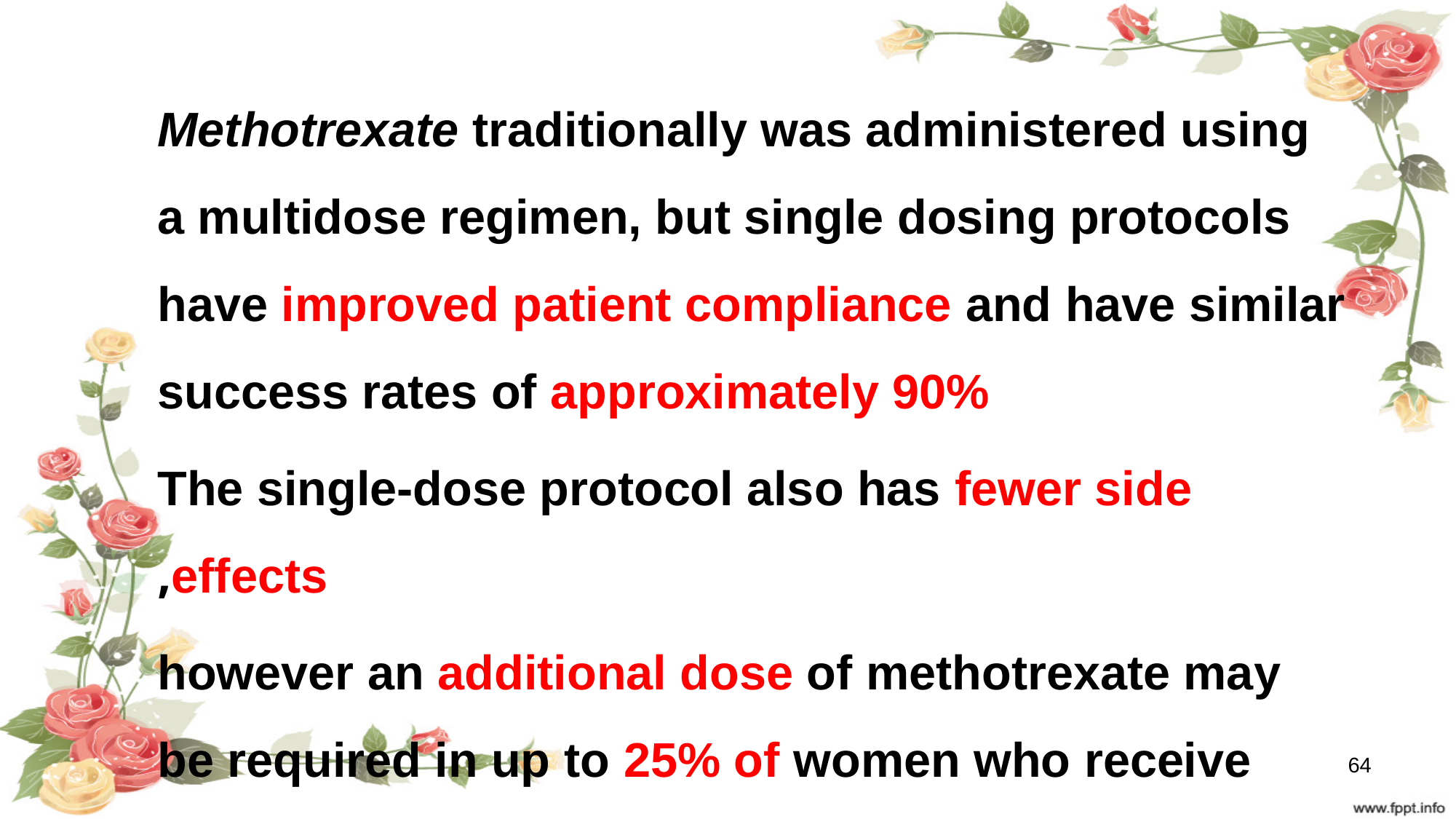

Methotrexate traditionally was administered using a multidose regimen, but single dosing protocols have improved patient compliance and have similar success rates of approximately 90%
The single-dose protocol also has fewer side effects,
however an additional dose of methotrexate may be required in up to 25% of women who receive this treatment. This second dose is more often required in women with higher starting β-hCG levels.
64